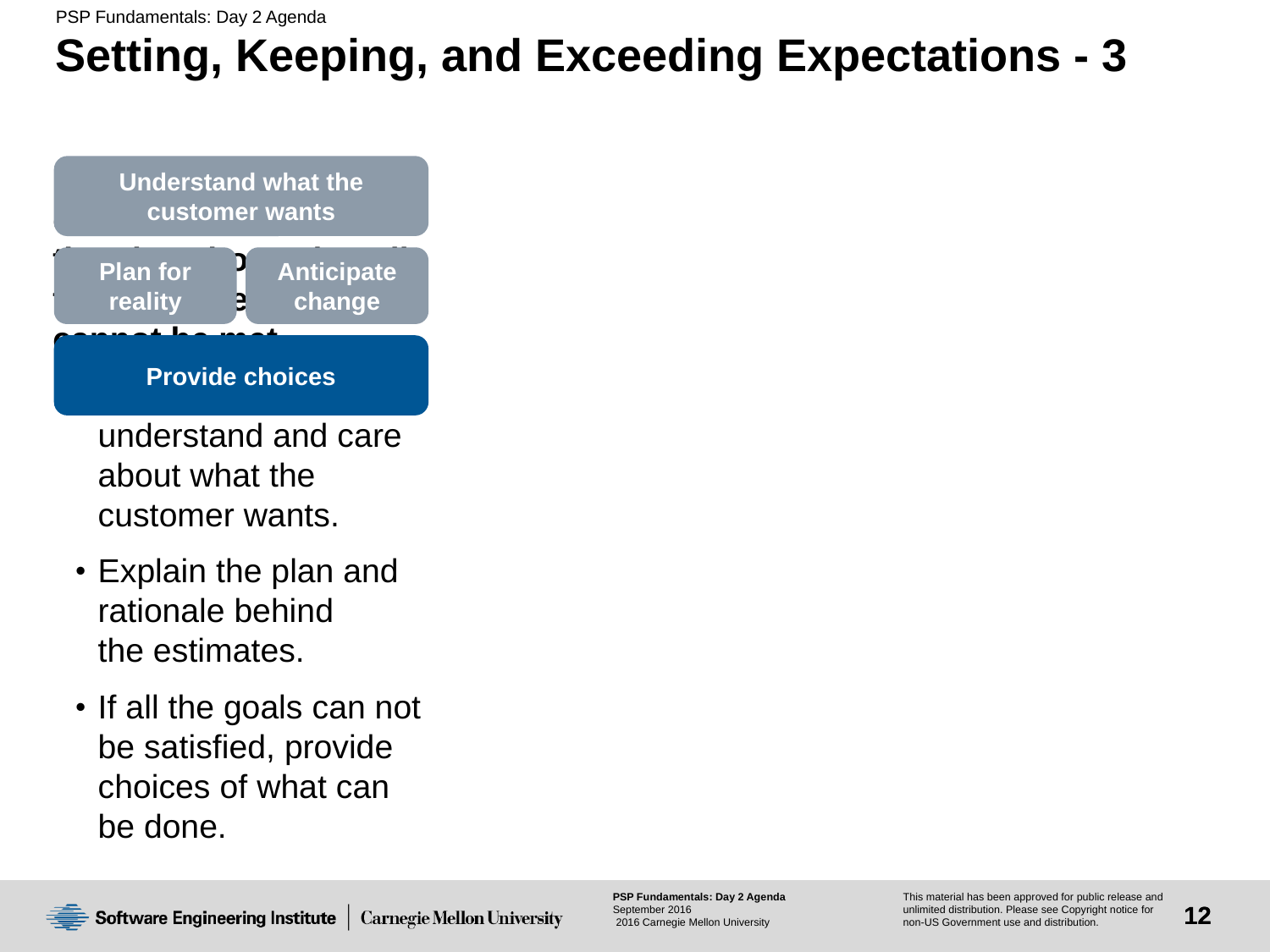

# Setting, Keeping, and Exceeding Expectations - 3
Understand what the
customer wants
Provide choices to the customer when
the plan shows that all the customer goals cannot be met.
Show that you understand and care about what the customer wants.
Explain the plan and rationale behind
the estimates.
If all the goals can not be satisfied, provide choices of what can be done.

Plan for reality
Anticipate change
Provide choices